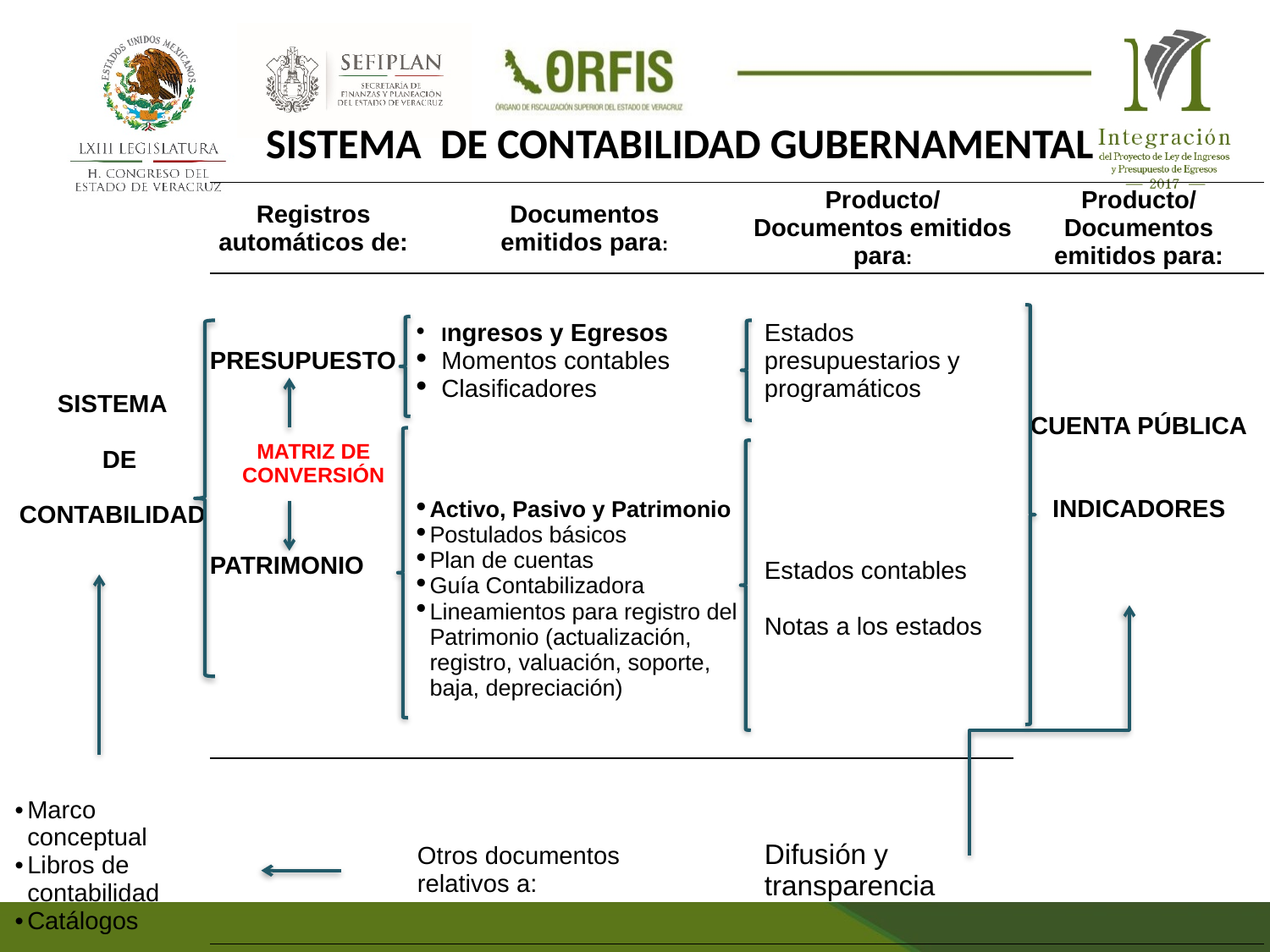

Sistema  de Contabilidad Gubernamental
|  | Registros automáticos de: | Documentos emitidos para: | Producto/ Documentos emitidos para: | Producto/ Documentos emitidos para: |
| --- | --- | --- | --- | --- |
|  |  |  |  |  |
| SISTEMA DE CONTABILIDAD | PRESUPUESTO | Ingresos y Egresos Momentos contables Clasificadores | Estados presupuestarios y programáticos | Cuenta Pública Indicadores |
|  |  |  |  |  |
|  | MATRIZ DE CONVERSIÓN PATRIMONIO | Activo, Pasivo y Patrimonio Postulados básicos Plan de cuentas Guía Contabilizadora Lineamientos para registro del Patrimonio (actualización, registro, valuación, soporte, baja, depreciación) | Estados contables Notas a los estados |  |
|  |  |  |  |  |
| Marco conceptual Libros de contabilidad Catálogos |  | Otros documentos relativos a: | Difusión y transparencia |  |